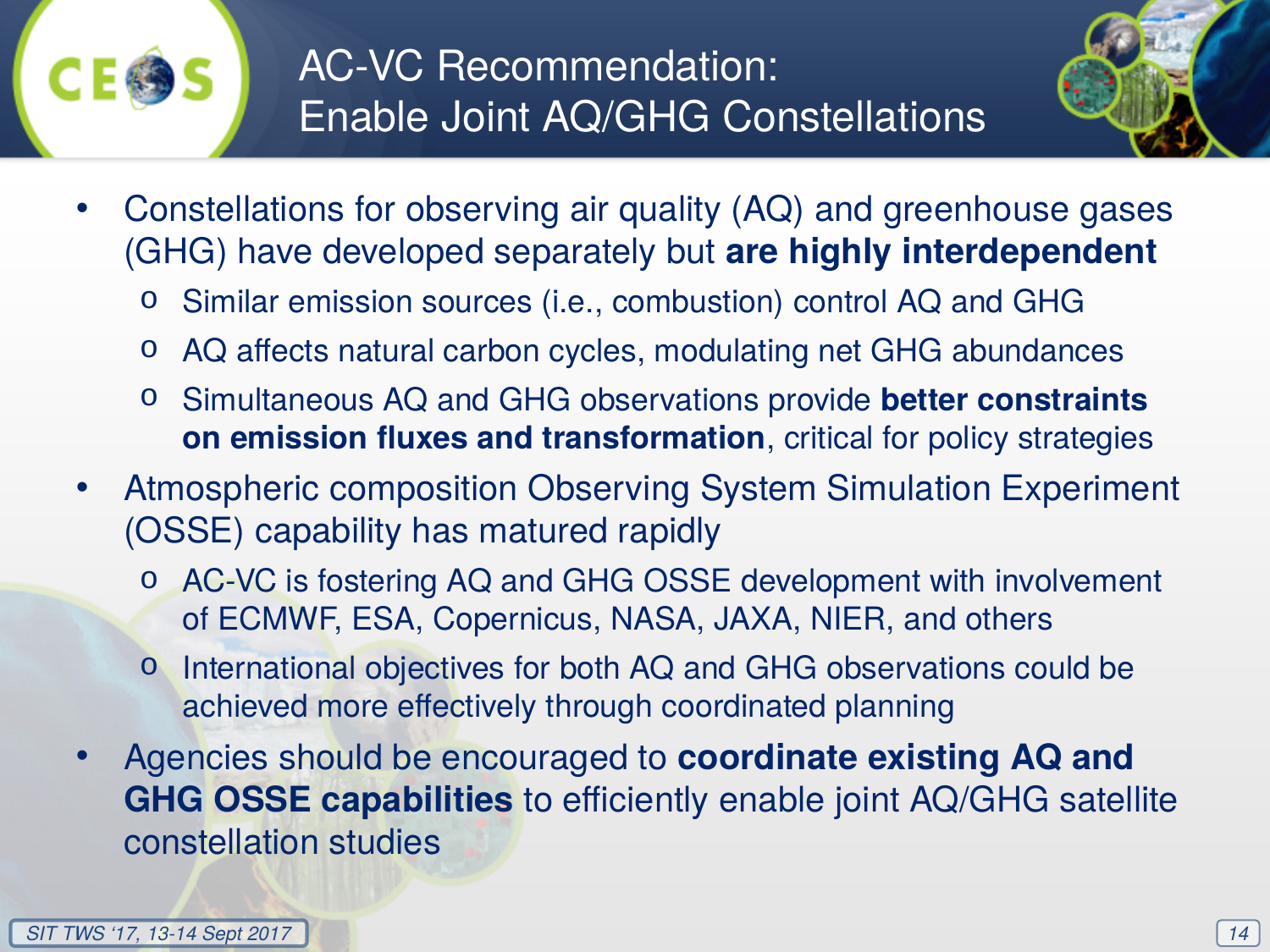

AC-VC Recommendation:
Enable Joint AQ/GHG Constellations
Constellations for observing air quality (AQ) and greenhouse gases (GHG) have developed separately but are highly interdependent
Similar emission sources (i.e., combustion) control AQ and GHG
AQ affects natural carbon cycles, modulating net GHG abundances
Simultaneous AQ and GHG observations provide better constraints on emission fluxes and transformation, critical for policy strategies
Atmospheric composition Observing System Simulation Experiment (OSSE) capability has matured rapidly
AC-VC is fostering AQ and GHG OSSE development with involvement of ECMWF, ESA, Copernicus, NASA, JAXA, NIER, and others
International objectives for both AQ and GHG observations could be achieved more effectively through coordinated planning
Agencies should be encouraged to coordinate existing AQ and GHG OSSE capabilities to efficiently enable joint AQ/GHG satellite constellation studies
14